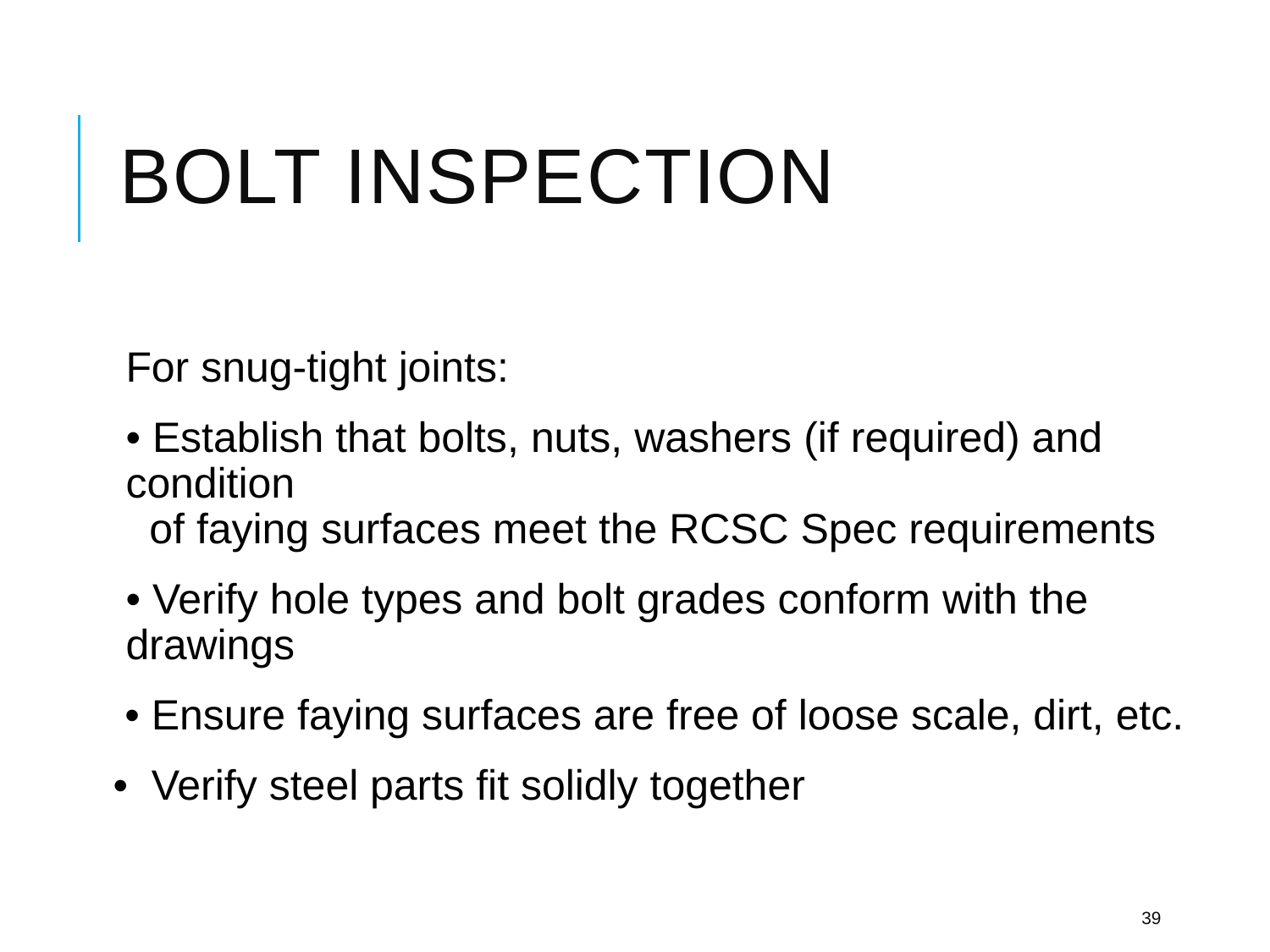

# Bolt inspection

For snug-tight joints:
• Establish that bolts, nuts, washers (if required) and condition
  of faying surfaces meet the RCSC Spec requirements
• Verify hole types and bolt grades conform with the drawings
 • Ensure faying surfaces are free of loose scale, dirt, etc.
•  Verify steel parts fit solidly together

39